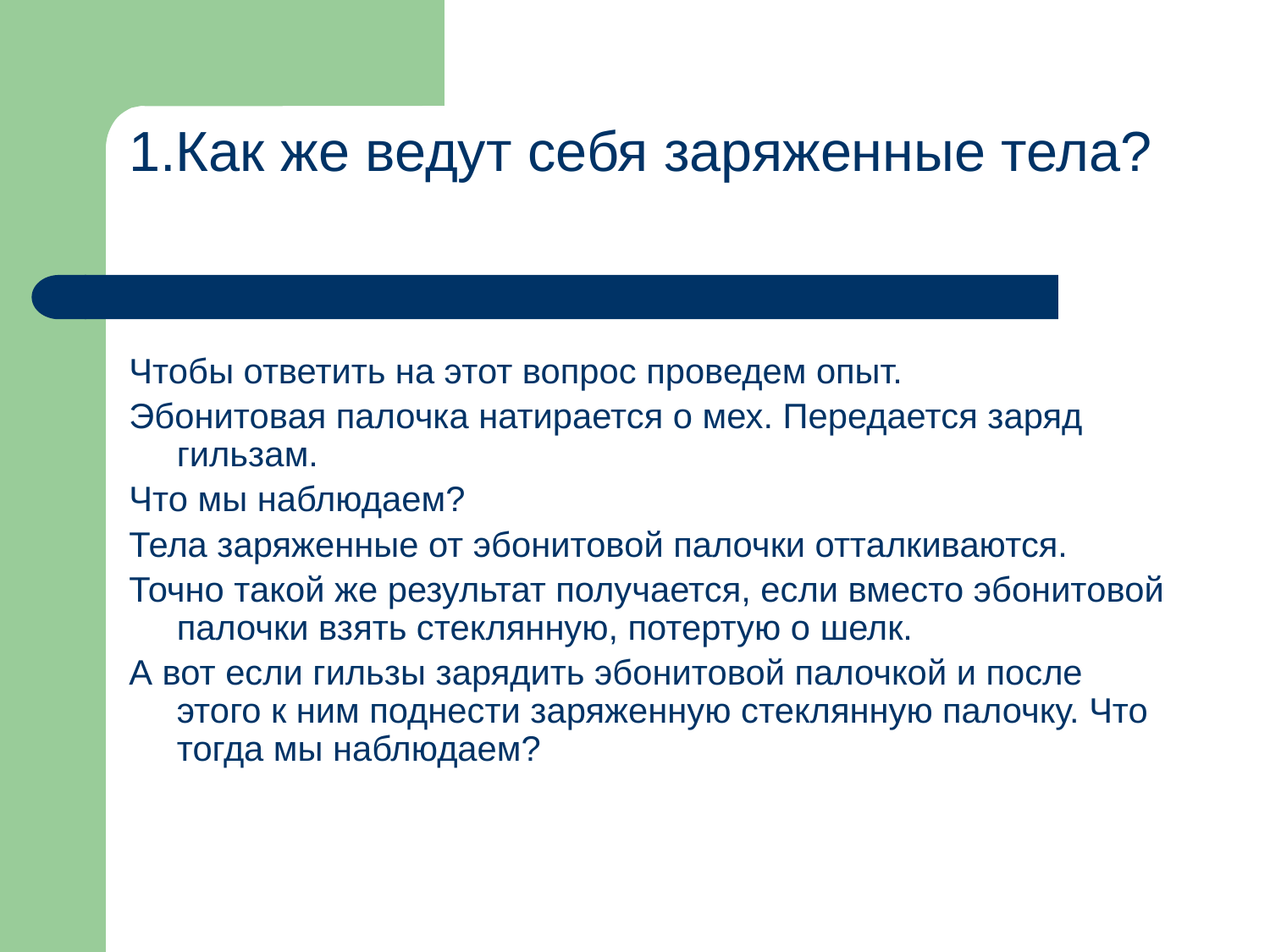

1.Как же ведут себя заряженные тела?

Чтобы ответить на этот вопрос проведем опыт.
Эбонитовая палочка натирается о мех. Передается заряд гильзам.
Что мы наблюдаем?
Тела заряженные от эбонитовой палочки отталкиваются.
Точно такой же результат получается, если вместо эбонитовой палочки взять стеклянную, потертую о шелк.
А вот если гильзы зарядить эбонитовой палочкой и после этого к ним поднести заряженную стеклянную палочку. Что тогда мы наблюдаем?